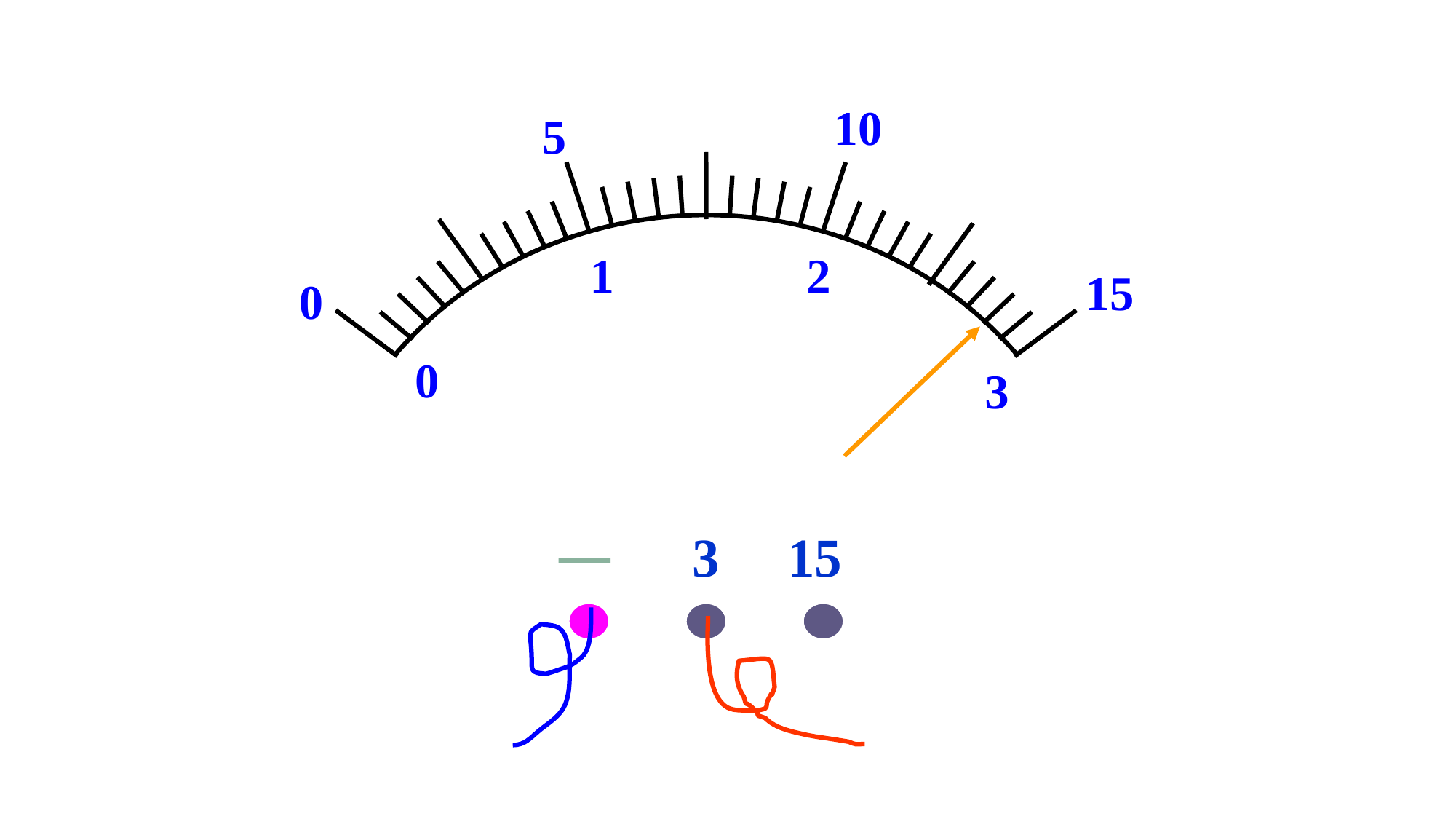

10
5

1
15
0
0
3
3

15
2
V